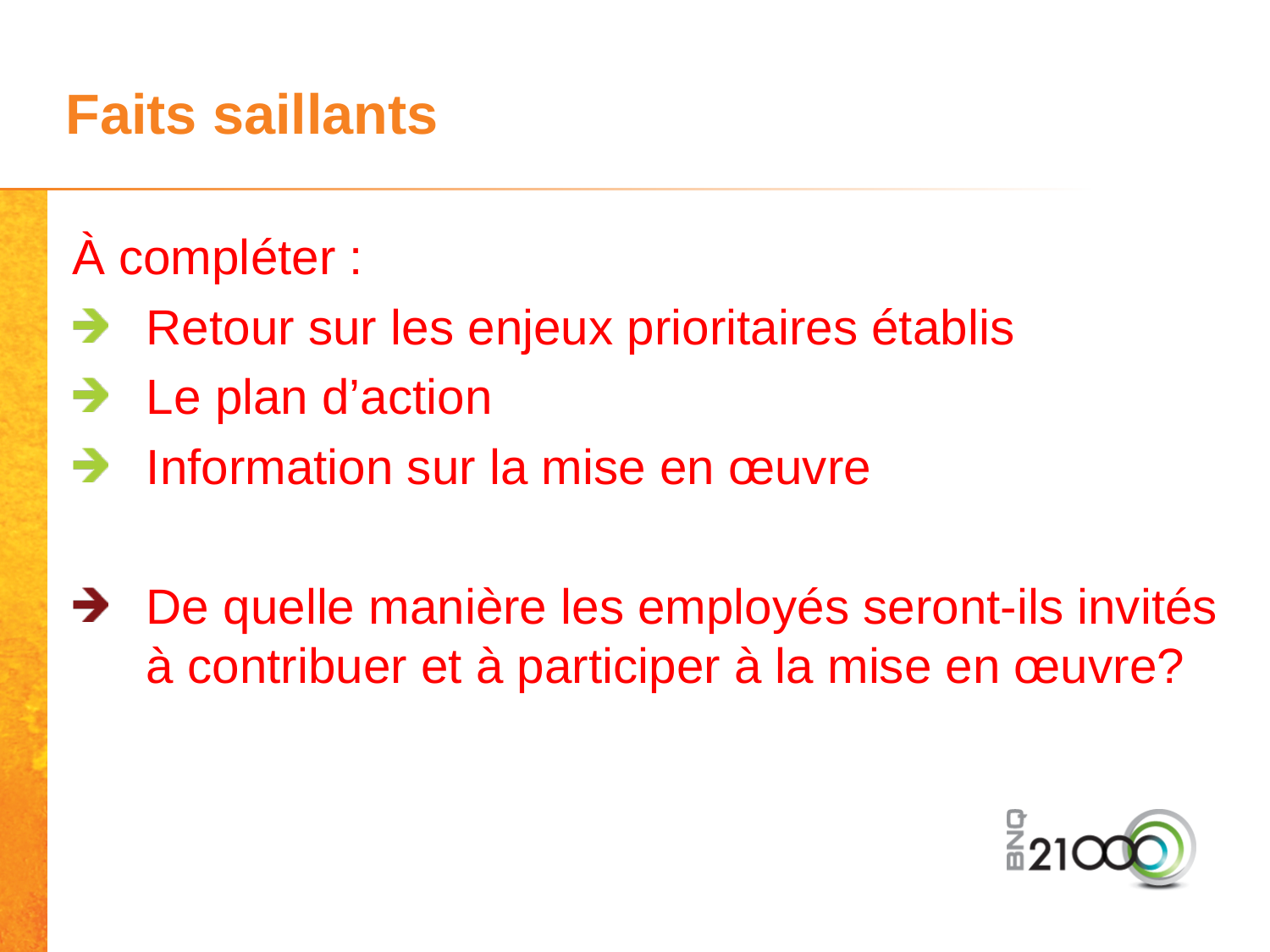

# Faits saillants
À compléter :
Retour sur les enjeux prioritaires établis
Le plan d’action
Information sur la mise en œuvre

De quelle manière les employés seront-ils invités à contribuer et à participer à la mise en œuvre?